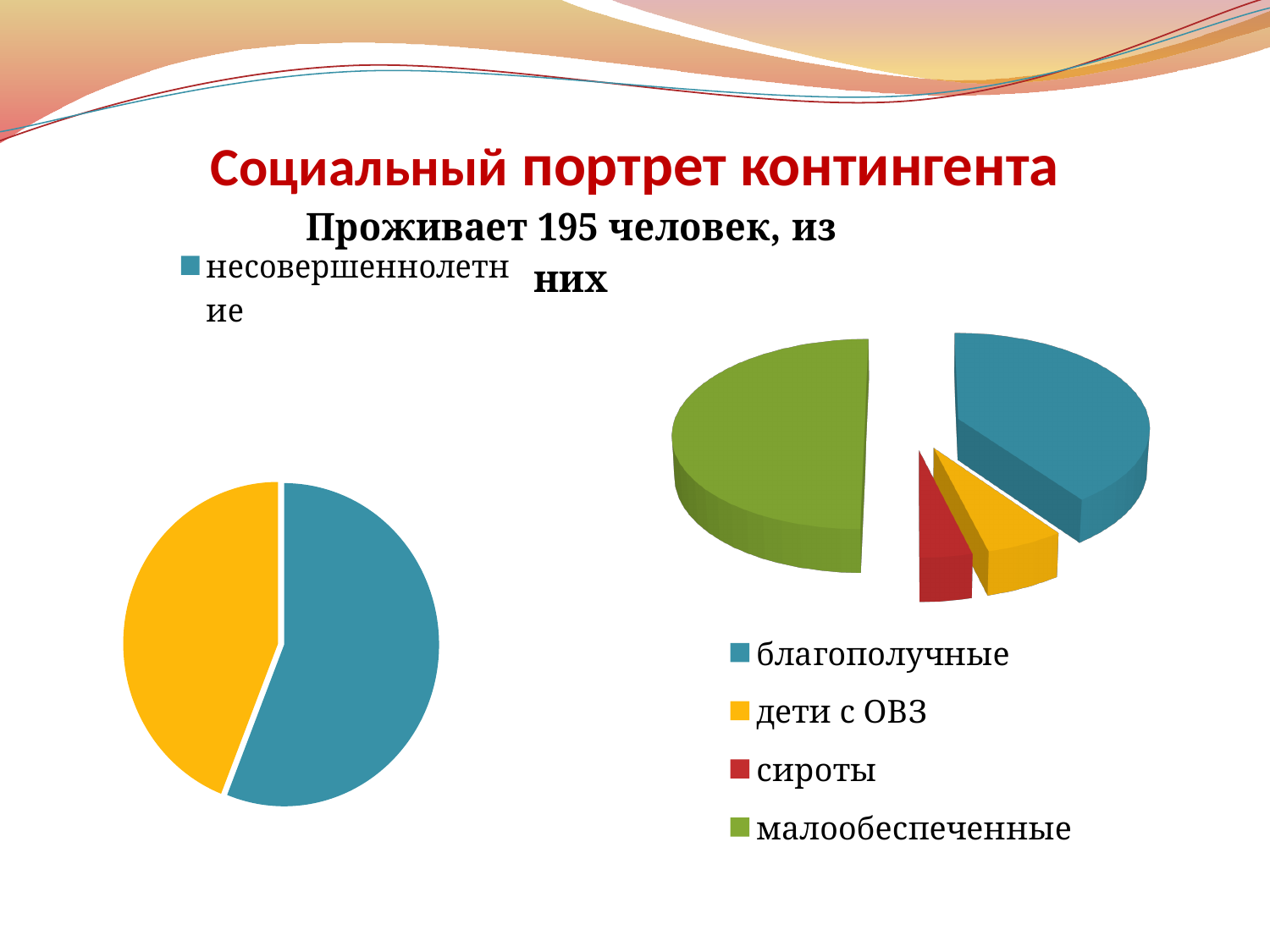

[unsupported chart]

# Социальный портрет контингента

### Chart:

| Category | Проживает 195 человек, из них |
|---|---|
| несовершеннолетние  | 0.56 |
| совершеннолетние | 0.4400000000000002 |